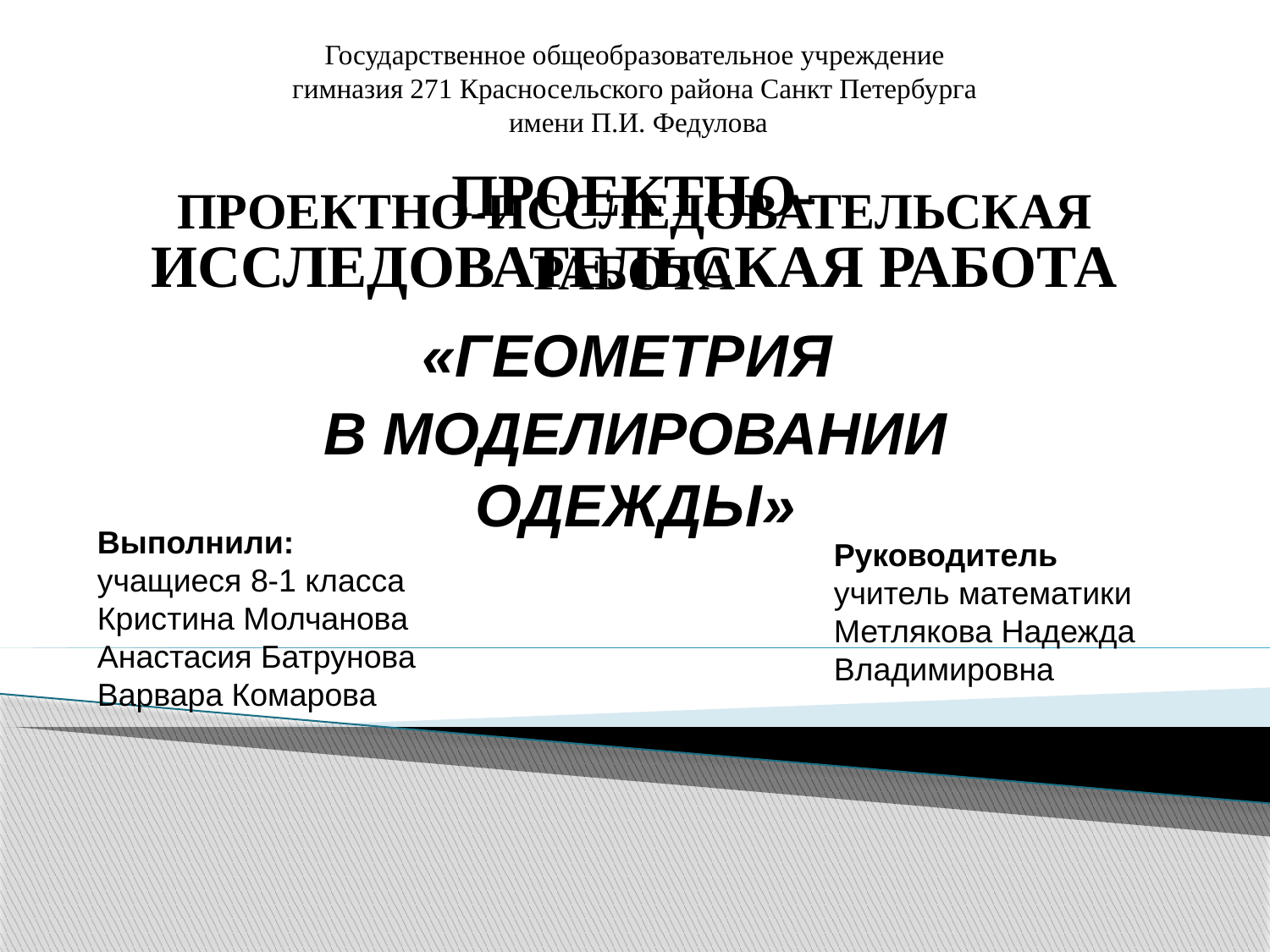

Государственное общеобразовательное учреждение
гимназия 271 Красносельского района Санкт Петербурга
 имени П.И. Федулова
ПРОЕКТНО-ИССЛЕДОВАТЕЛЬСКАЯ РАБОТА
# ПРОЕКТНО-ИССЛЕДОВАТЕЛЬСКАЯ РАБОТА

«ГЕОМЕТРИЯ
В МОДЕЛИРОВАНИИ ОДЕЖДЫ»

Выполнили:
учащиеся 8-1 класса
Кристина Молчанова
Анастасия Батрунова
Варвара Комарова

Р
Руководитель  учитель математики
Метлякова Надежда Владимировна